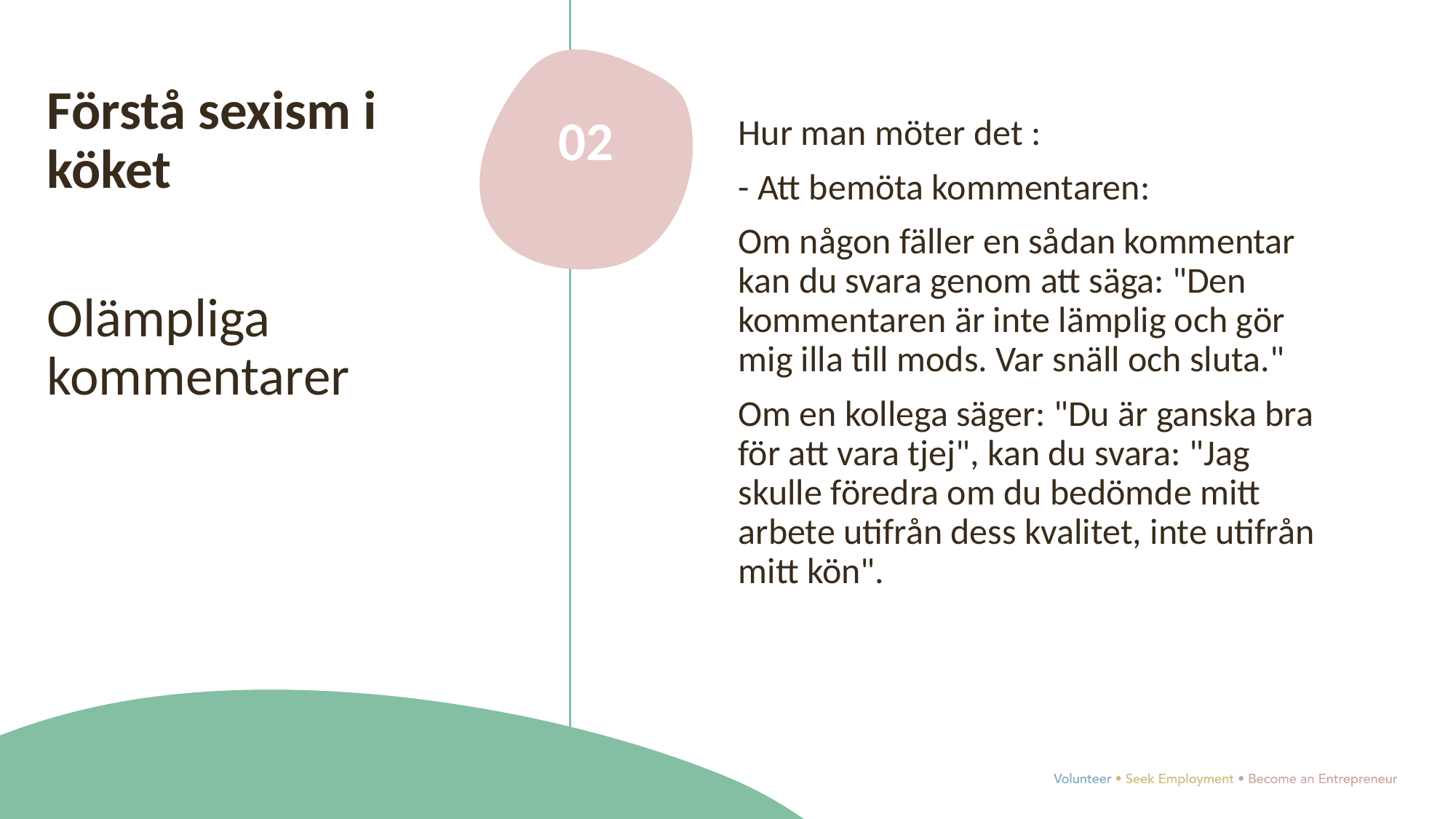

Förstå sexism i köket

Olämpliga kommentarer
02
Hur man möter det :
- Att bemöta kommentaren:
Om någon fäller en sådan kommentar kan du svara genom att säga: "Den kommentaren är inte lämplig och gör mig illa till mods. Var snäll och sluta."
Om en kollega säger: "Du är ganska bra för att vara tjej", kan du svara: "Jag skulle föredra om du bedömde mitt arbete utifrån dess kvalitet, inte utifrån mitt kön".